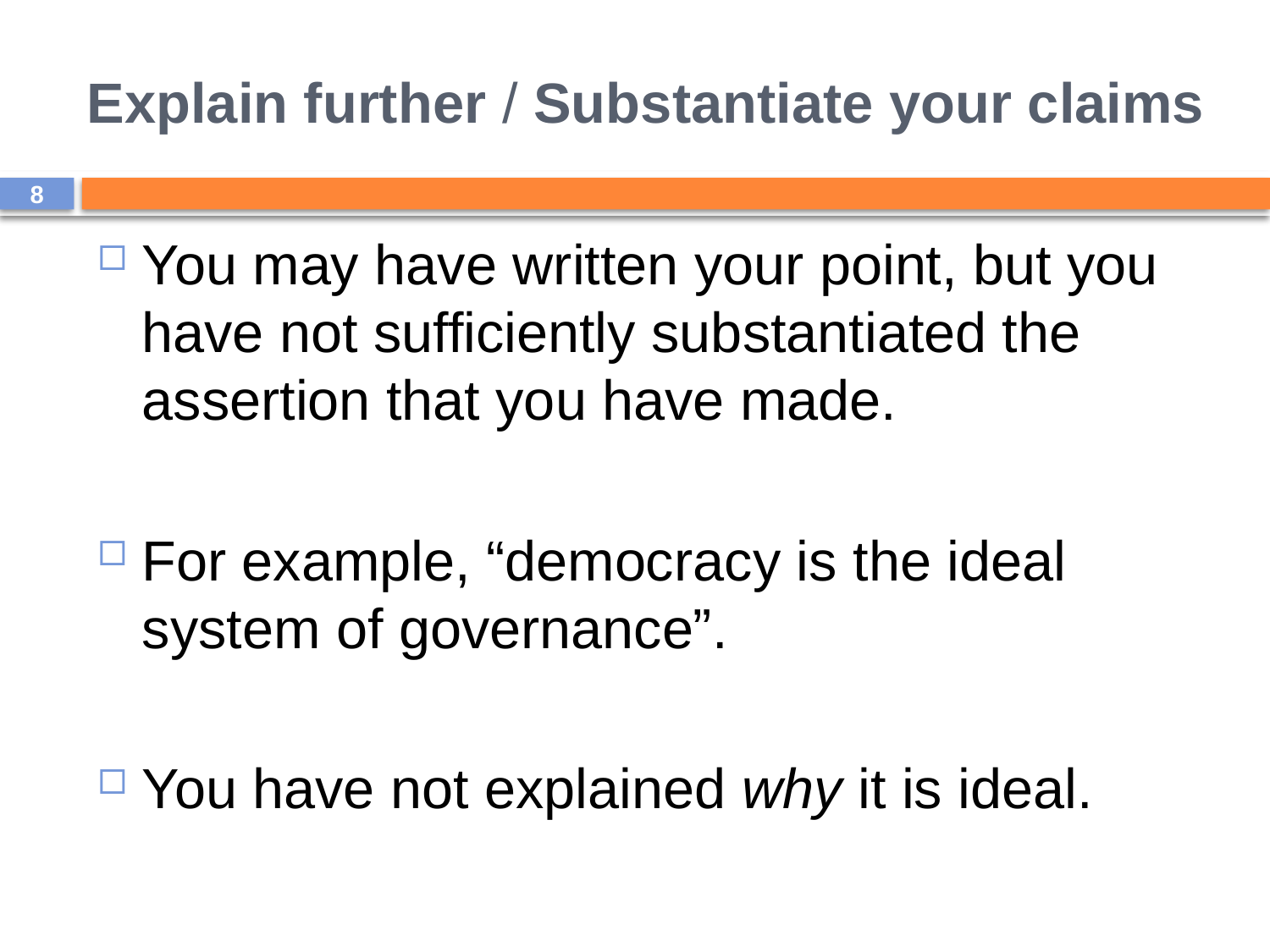

# Explain further / Substantiate your claims
8
You may have written your point, but you have not sufficiently substantiated the assertion that you have made.

For example, “democracy is the ideal system of governance”.

You have not explained why it is ideal.